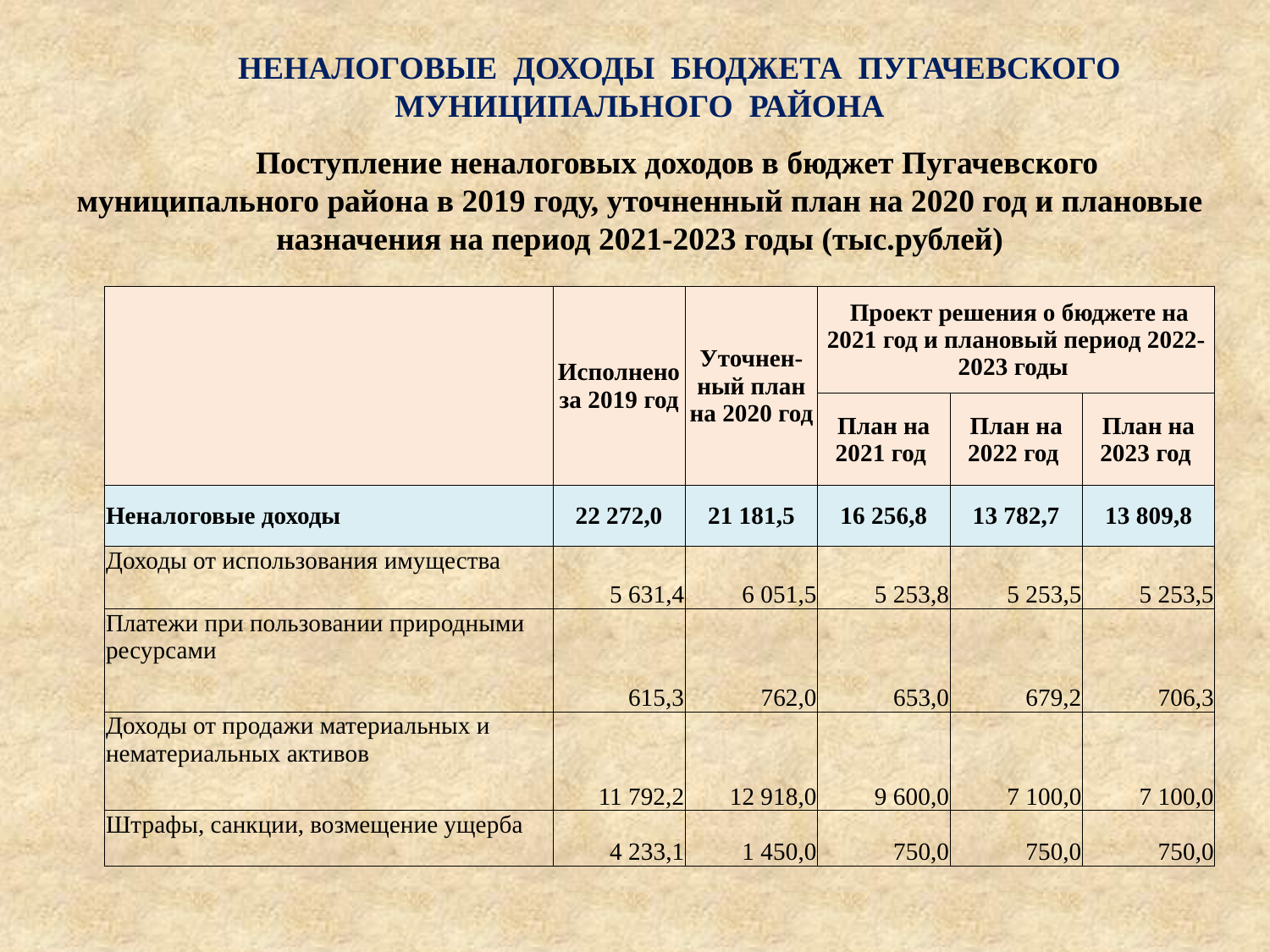

НЕНАЛОГОВЫЕ  ДОХОДЫ  БЮДЖЕТА  ПУГАЧЕВСКОГО МУНИЦИПАЛЬНОГО  РАЙОНА

Поступление неналоговых доходов в бюджет Пугачевского муниципального района в 2019 году, уточненный план на 2020 год и плановые назначения на период 2021-2023 годы (тыс.рублей)
|  | Исполнено за 2019 год | Уточнен-ный план на 2020 год | Проект решения о бюджете на 2021 год и плановый период 2022-2023 годы |  |  |
| --- | --- | --- | --- | --- | --- |
|  |  |  | План на 2021 год | План на 2022 год | План на 2023 год |
| Неналоговые доходы | 22 272,0 | 21 181,5 | 16 256,8 | 13 782,7 | 13 809,8 |
| Доходы от использования имущества | 5 631,4 | 6 051,5 | 5 253,8 | 5 253,5 | 5 253,5 |
| Платежи при пользовании природными ресурсами | 615,3 | 762,0 | 653,0 | 679,2 | 706,3 |
| Доходы от продажи материальных и нематериальных активов | 11 792,2 | 12 918,0 | 9 600,0 | 7 100,0 | 7 100,0 |
| Штрафы, санкции, возмещение ущерба | 4 233,1 | 1 450,0 | 750,0 | 750,0 | 750,0 |